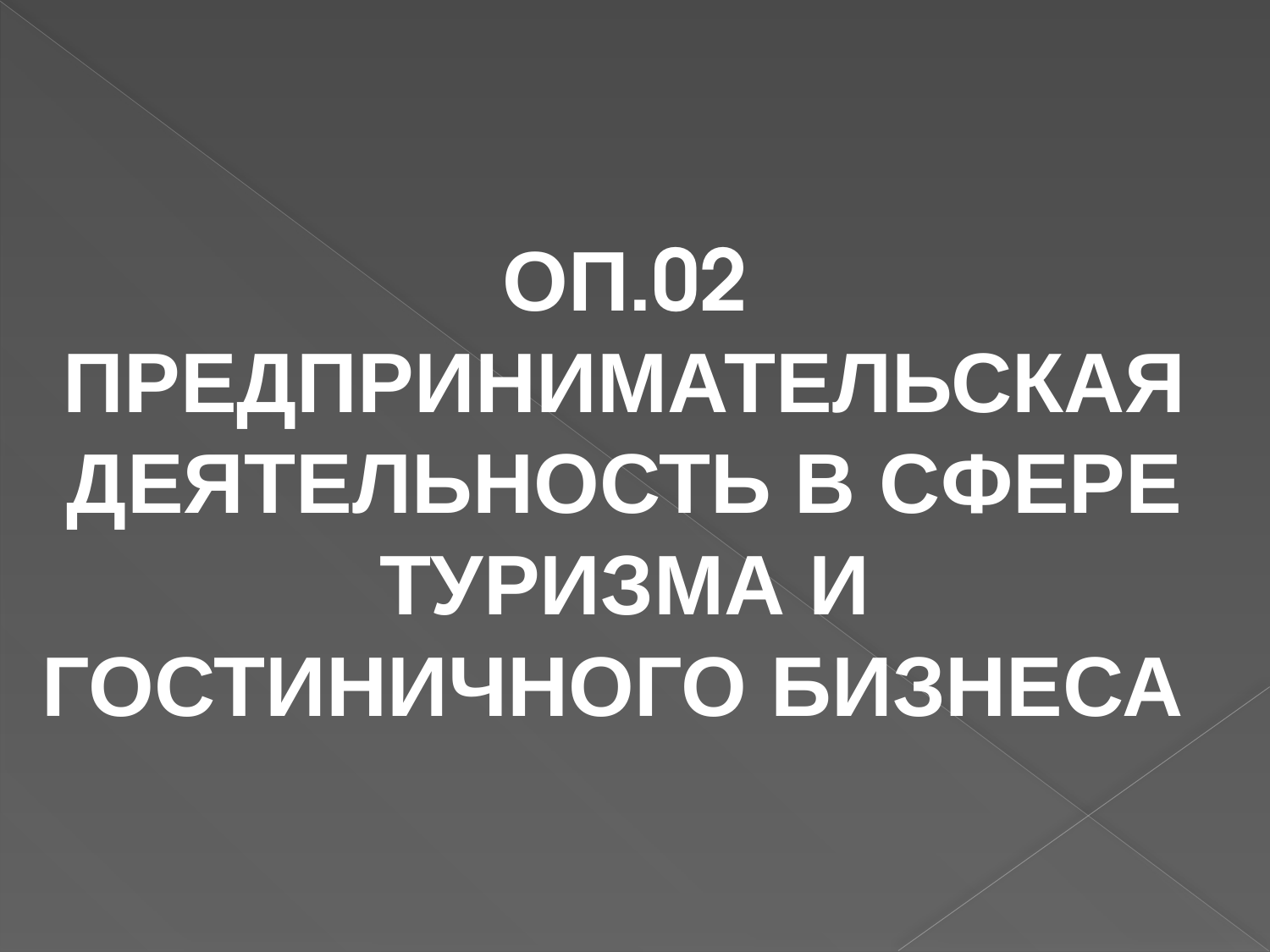

ОП.02 ПРЕДПРИНИМАТЕЛЬСКАЯ ДЕЯТЕЛЬНОСТЬ В СФЕРЕ ТУРИЗМА И ГОСТИНИЧНОГО БИЗНЕСА